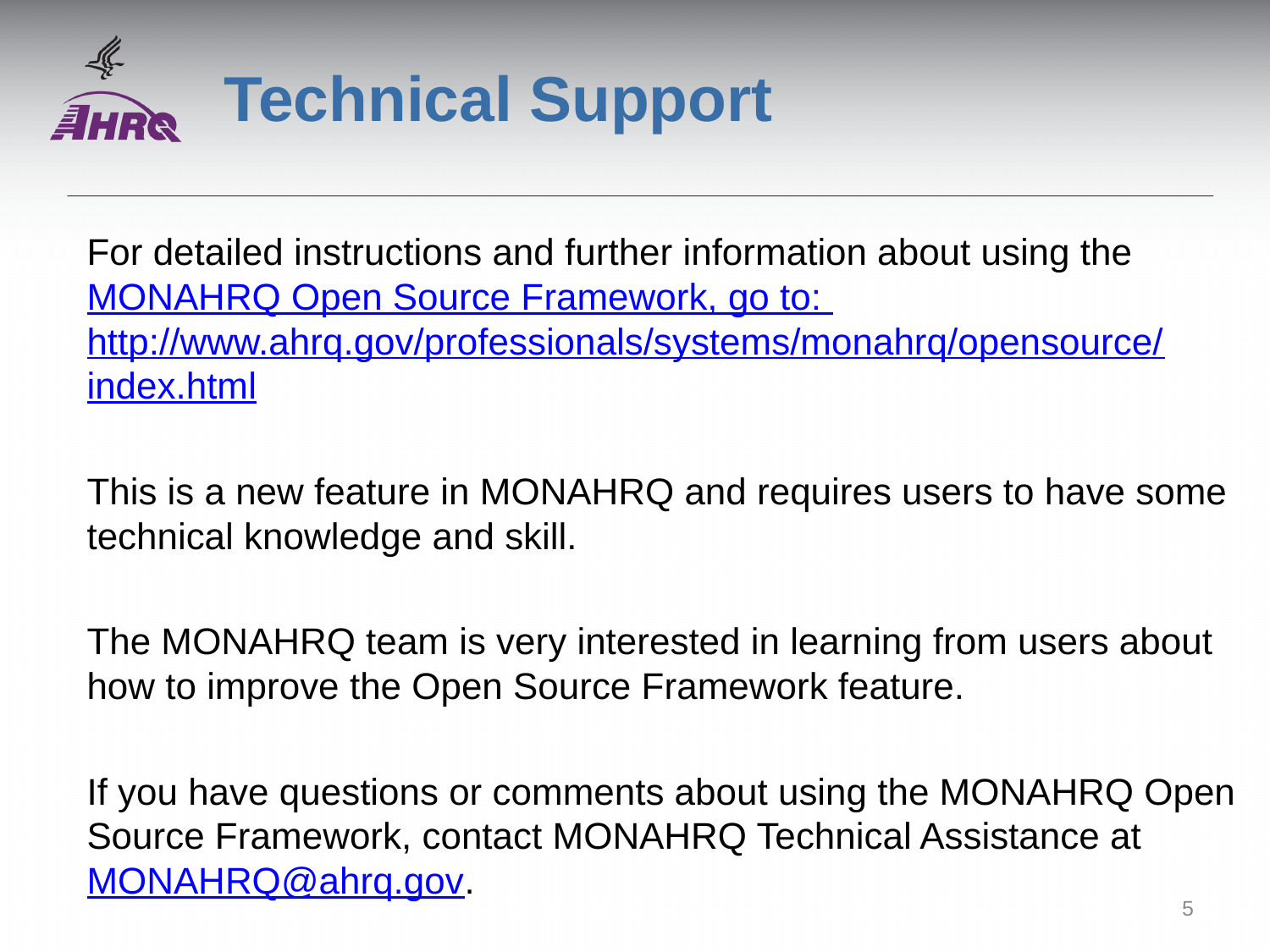

# Technical Support
For detailed instructions and further information about using the MONAHRQ Open Source Framework, go to: http://www.ahrq.gov/professionals/systems/monahrq/opensource/index.html
This is a new feature in MONAHRQ and requires users to have some technical knowledge and skill.
The MONAHRQ team is very interested in learning from users about how to improve the Open Source Framework feature.
If you have questions or comments about using the MONAHRQ Open Source Framework, contact MONAHRQ Technical Assistance at MONAHRQ@ahrq.gov.
5